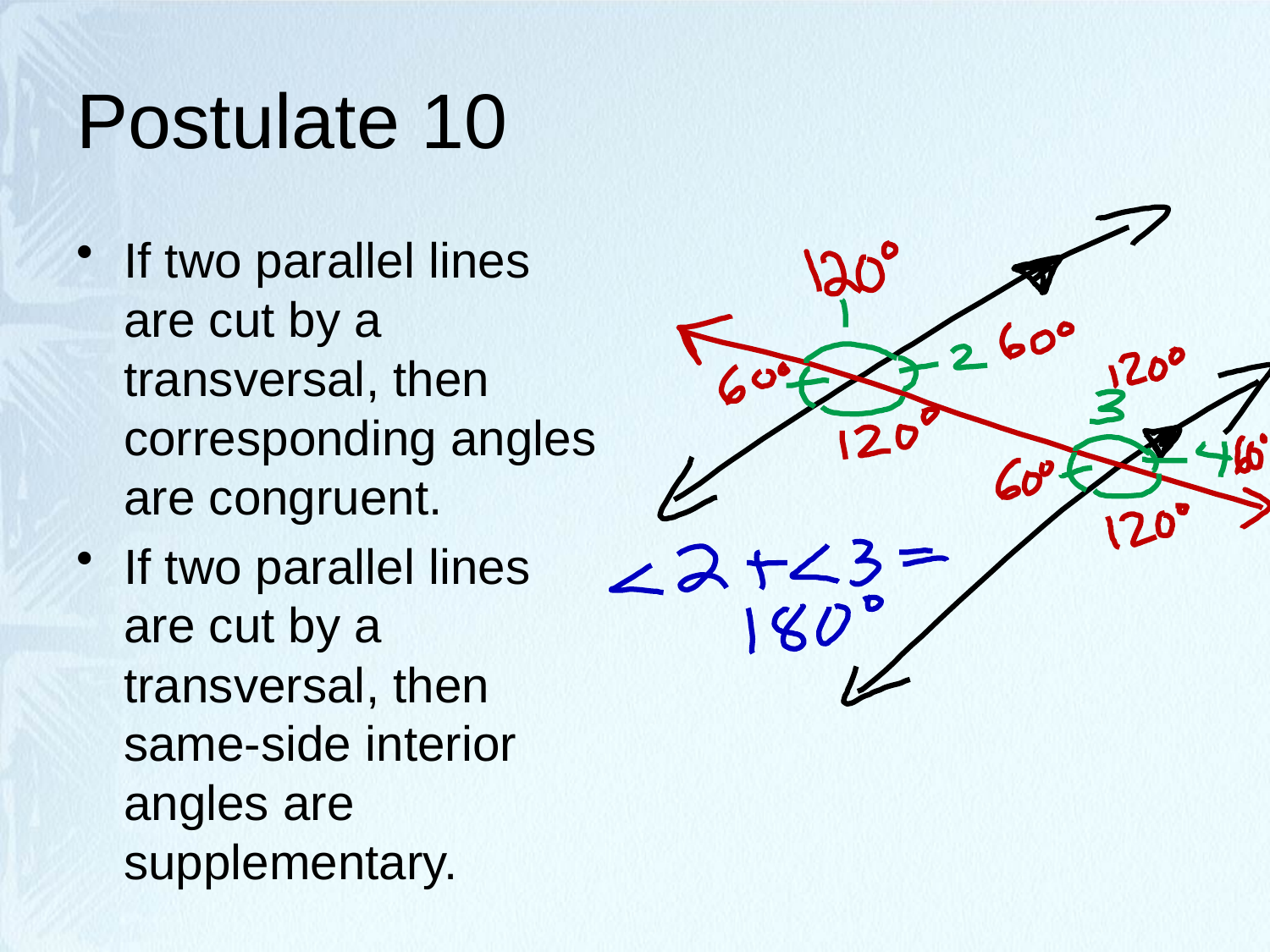

# Postulate 10

If two parallel lines are cut by a transversal, then corresponding angles are congruent.
If two parallel lines are cut by a transversal, then same-side interior angles are supplementary.